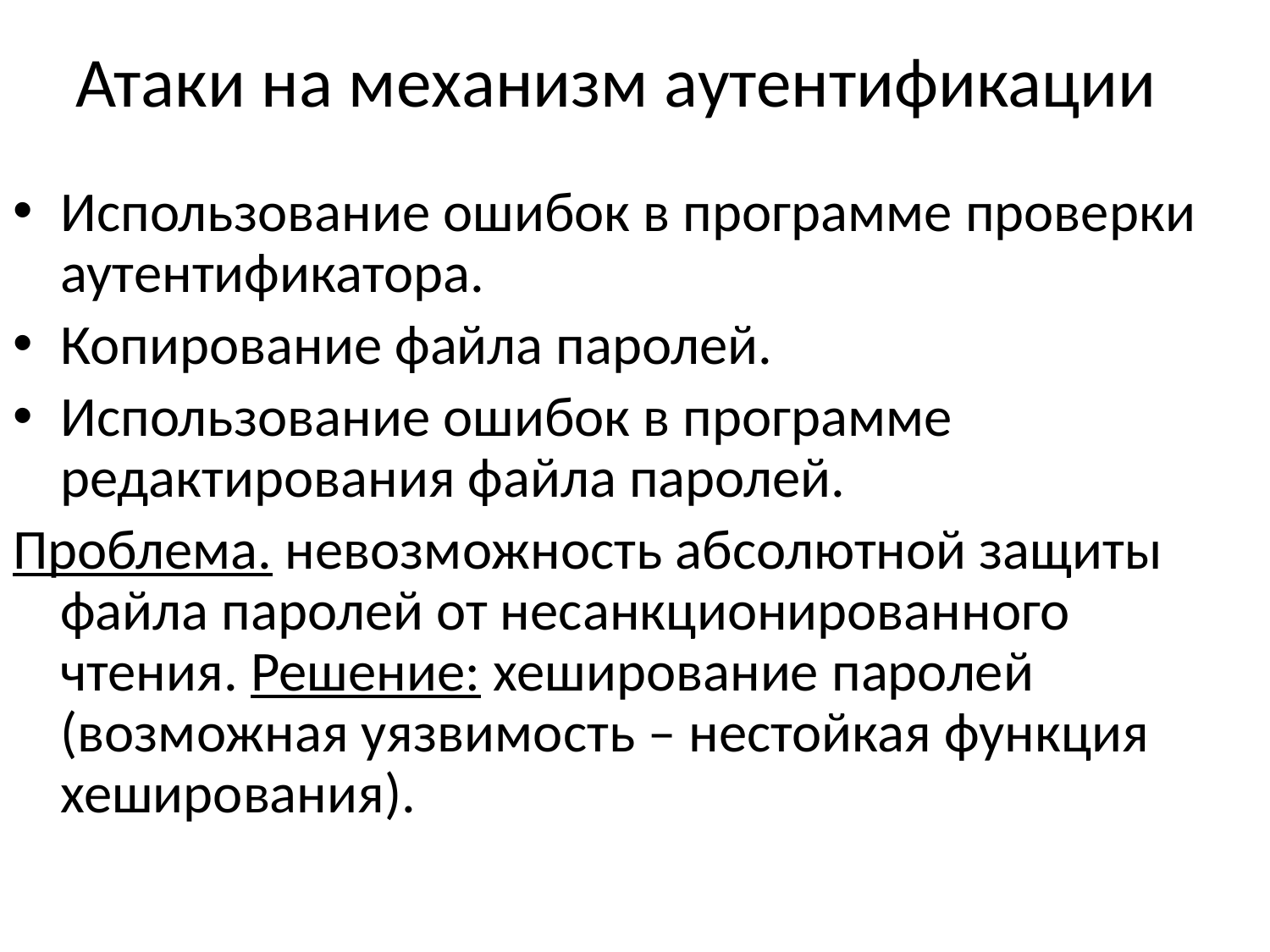

# Атаки на механизм аутентификации
Использование ошибок в программе проверки аутентификатора.
Копирование файла паролей.
Использование ошибок в программе редактирования файла паролей.
Проблема. невозможность абсолютной защиты файла паролей от несанкционированного чтения. Решение: хеширование паролей (возможная уязвимость – нестойкая функция хеширования).